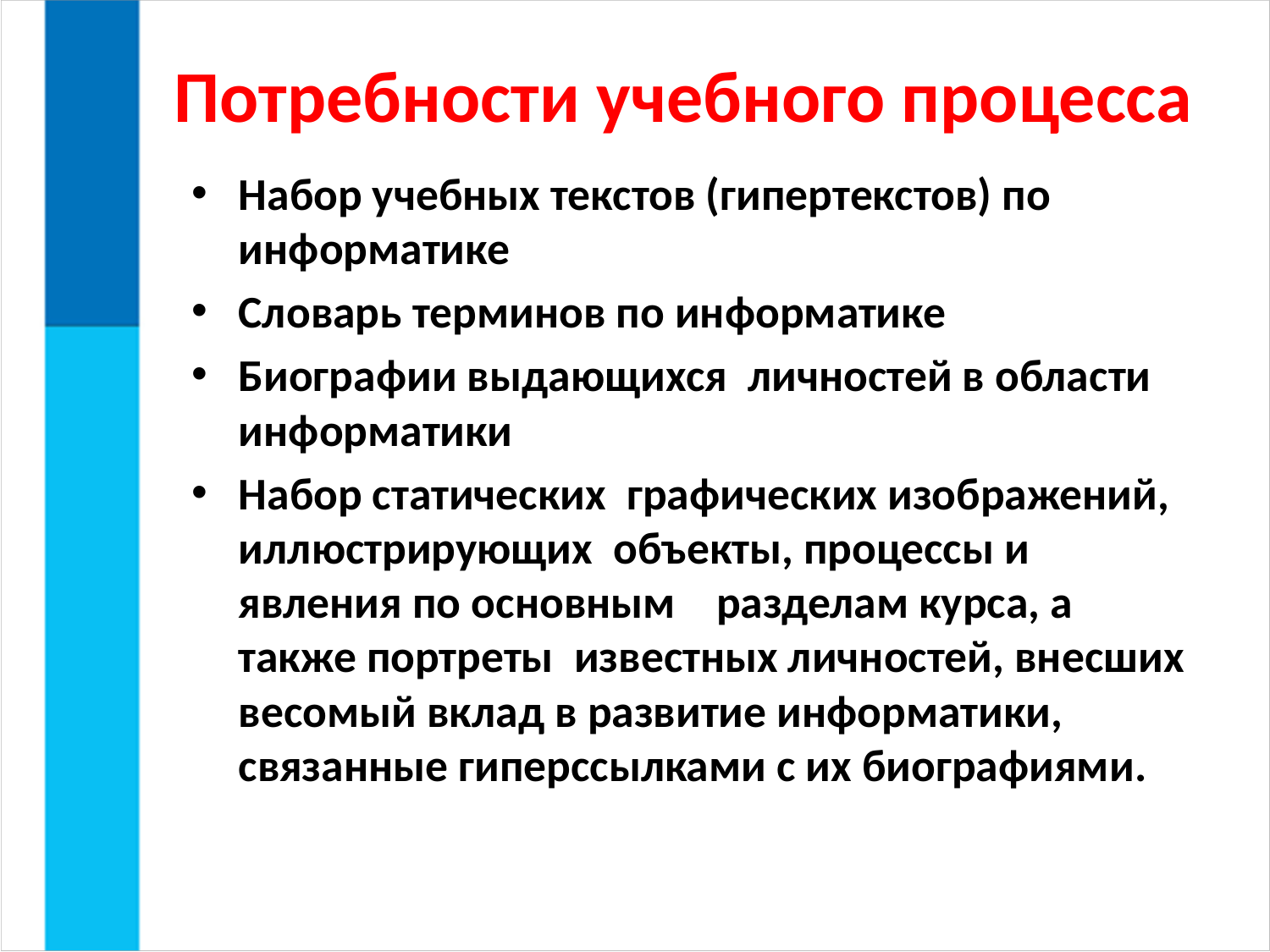

# Потребности учебного процесса
Набор учебных текстов (гипертекстов) по информатике
Словарь терминов по информатике
Биографии выдающихся  личностей в области  информатики
Набор статических  графических изображений, иллюстрирующих  объекты, процессы и явления по основным    разделам курса, а также портреты  известных личностей, внесших весомый вклад в развитие информатики, связанные гиперссылками с их биографиями.